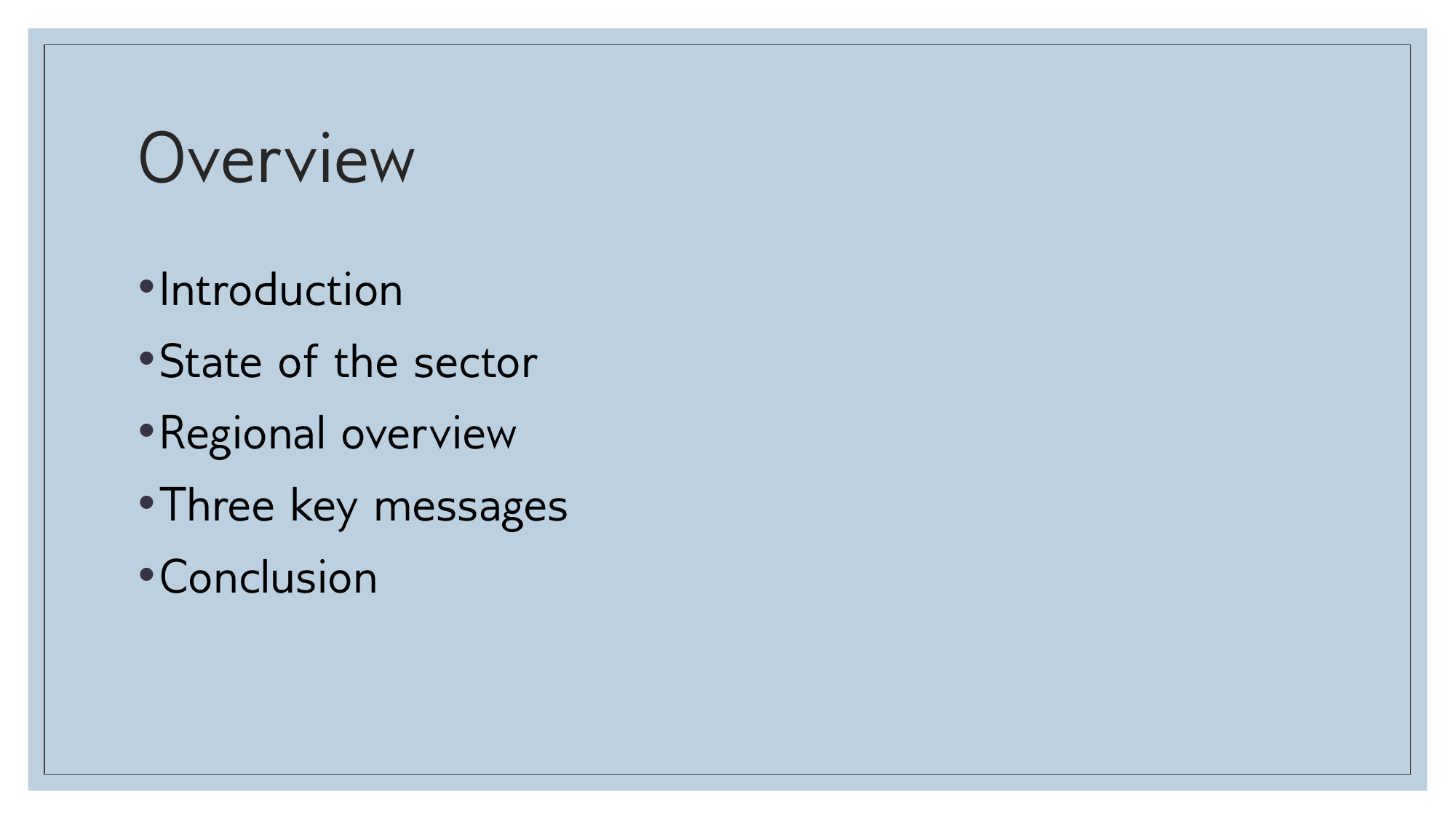

# Overview
Introduction
State of the sector
Regional overview
Three key messages
Conclusion